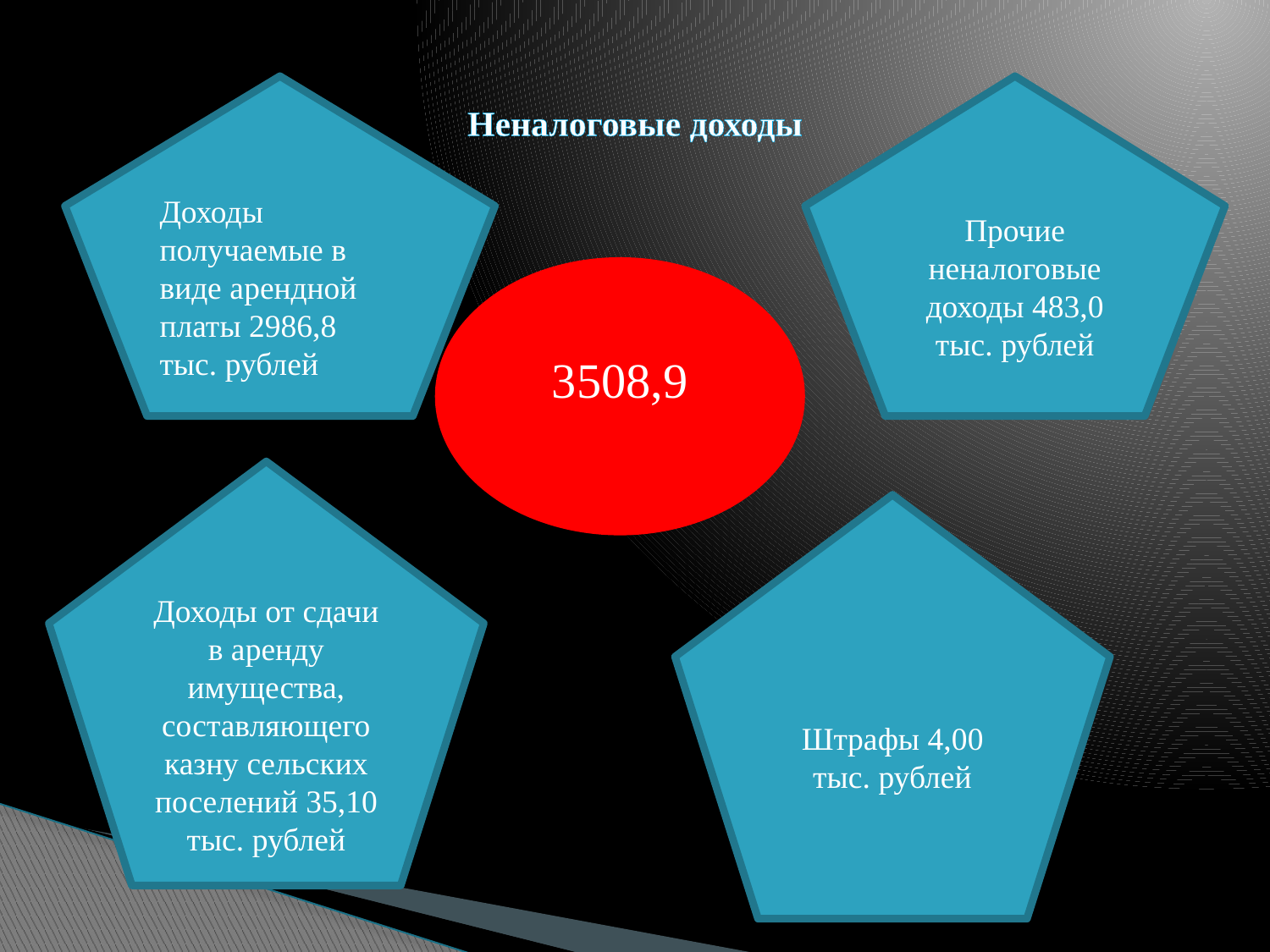

# Неналоговые доходы
Доходы получаемые в виде арендной платы 2986,8 тыс. рублей
Прочие неналоговые доходы 483,0 тыс. рублей
3508,9

Доходы от сдачи в аренду имущества, составляющего казну сельских поселений 35,10 тыс. рублей
Штрафы 4,00 тыс. рублей